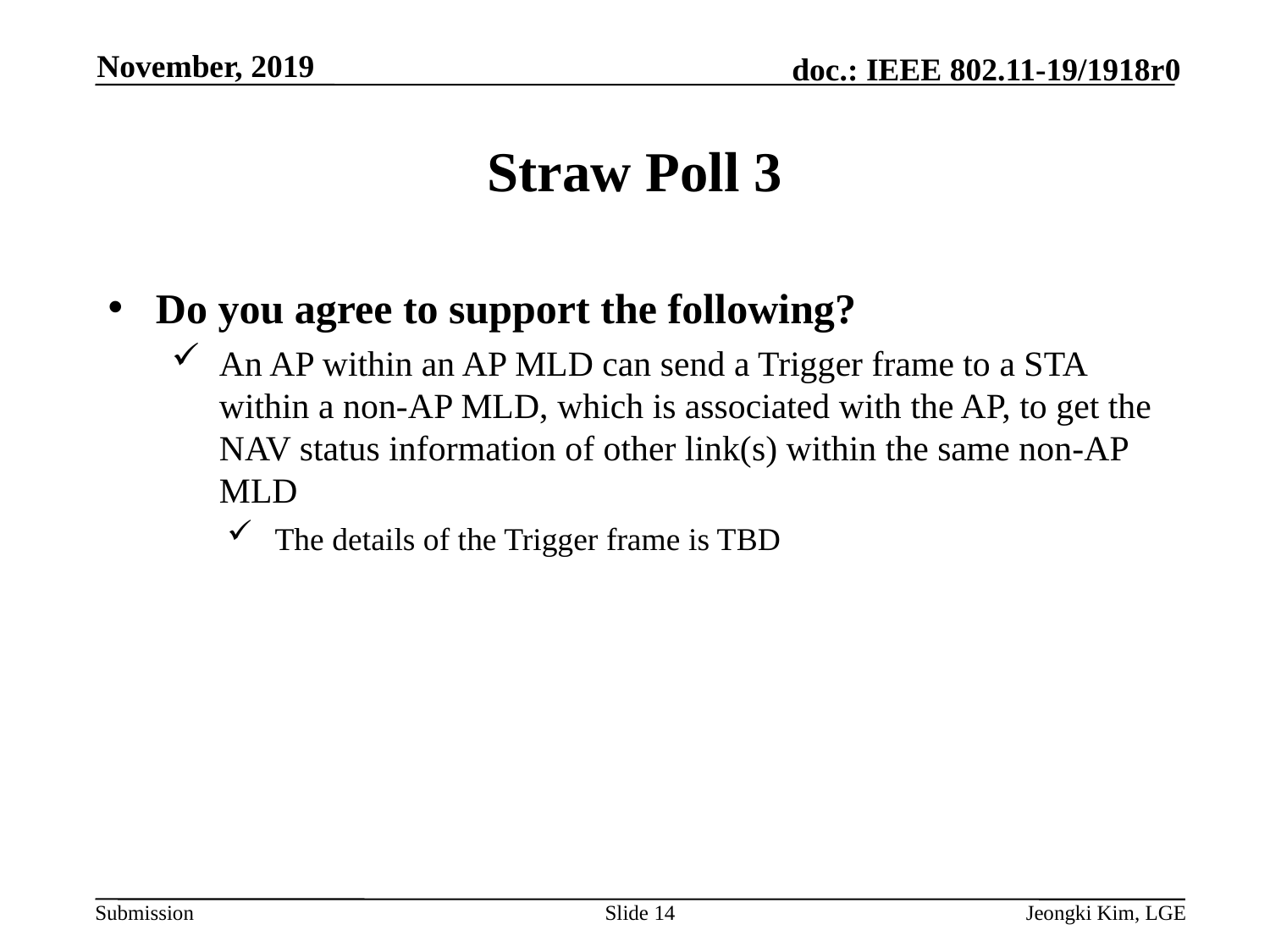

November, 2019
# Straw Poll 3
Do you agree to support the following?
An AP within an AP MLD can send a Trigger frame to a STA within a non-AP MLD, which is associated with the AP, to get the NAV status information of other link(s) within the same non-AP MLD
The details of the Trigger frame is TBD

Slide 14
Jeongki Kim, LGE